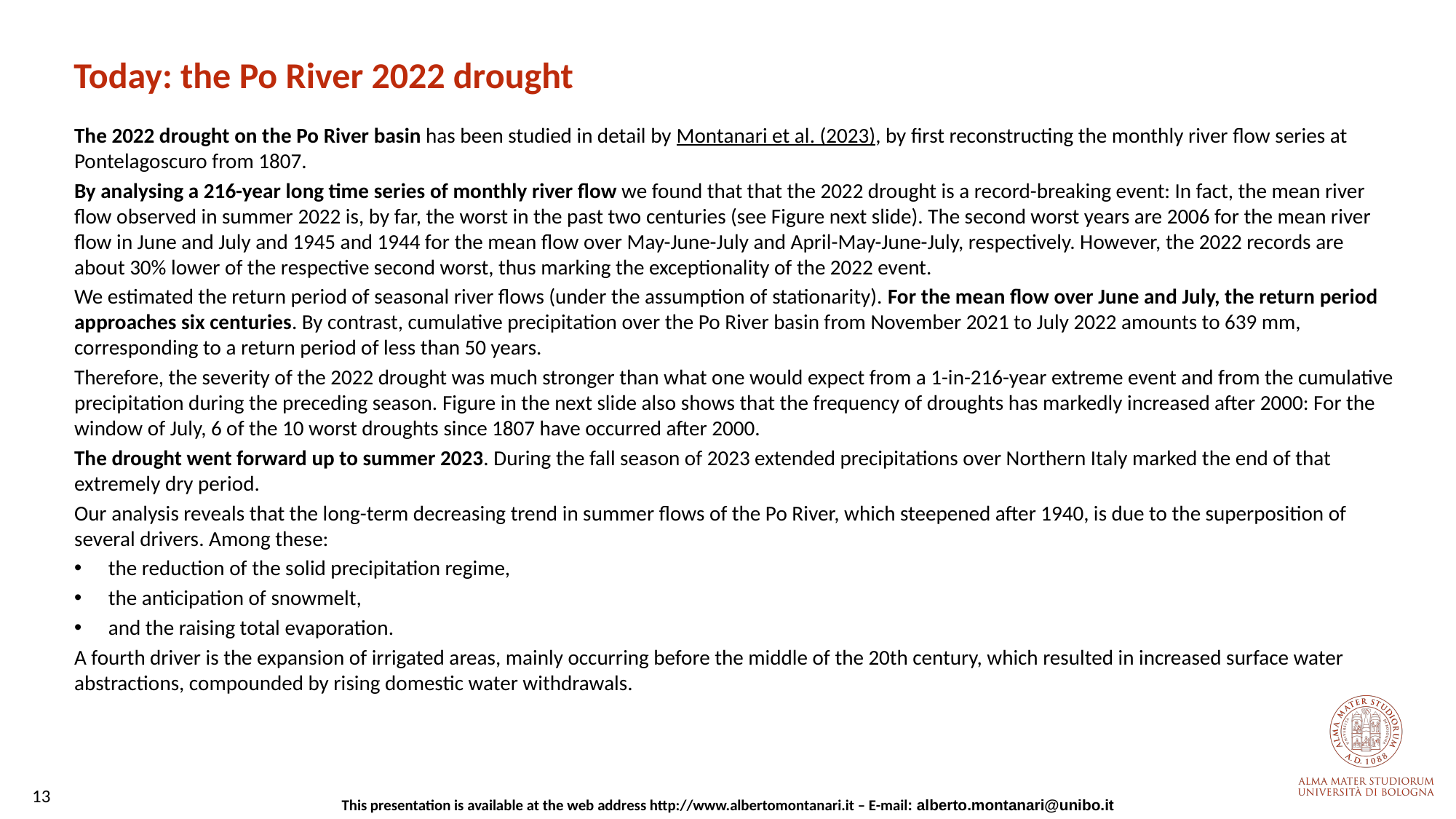

Today: the Po River 2022 drought
The 2022 drought on the Po River basin has been studied in detail by Montanari et al. (2023), by first reconstructing the monthly river flow series at Pontelagoscuro from 1807.
By analysing a 216-year long time series of monthly river flow we found that that the 2022 drought is a record-breaking event: In fact, the mean river flow observed in summer 2022 is, by far, the worst in the past two centuries (see Figure next slide). The second worst years are 2006 for the mean river flow in June and July and 1945 and 1944 for the mean flow over May-June-July and April-May-June-July, respectively. However, the 2022 records are about 30% lower of the respective second worst, thus marking the exceptionality of the 2022 event.
We estimated the return period of seasonal river flows (under the assumption of stationarity). For the mean flow over June and July, the return period approaches six centuries. By contrast, cumulative precipitation over the Po River basin from November 2021 to July 2022 amounts to 639 mm, corresponding to a return period of less than 50 years.
Therefore, the severity of the 2022 drought was much stronger than what one would expect from a 1-in-216-year extreme event and from the cumulative precipitation during the preceding season. Figure in the next slide also shows that the frequency of droughts has markedly increased after 2000: For the window of July, 6 of the 10 worst droughts since 1807 have occurred after 2000.
The drought went forward up to summer 2023. During the fall season of 2023 extended precipitations over Northern Italy marked the end of that extremely dry period.
Our analysis reveals that the long-term decreasing trend in summer flows of the Po River, which steepened after 1940, is due to the superposition of several drivers. Among these:
the reduction of the solid precipitation regime,
the anticipation of snowmelt,
and the raising total evaporation.
A fourth driver is the expansion of irrigated areas, mainly occurring before the middle of the 20th century, which resulted in increased surface water abstractions, compounded by rising domestic water withdrawals.

This presentation is available at the web address http://www.albertomontanari.it – E-mail: alberto.montanari@unibo.it